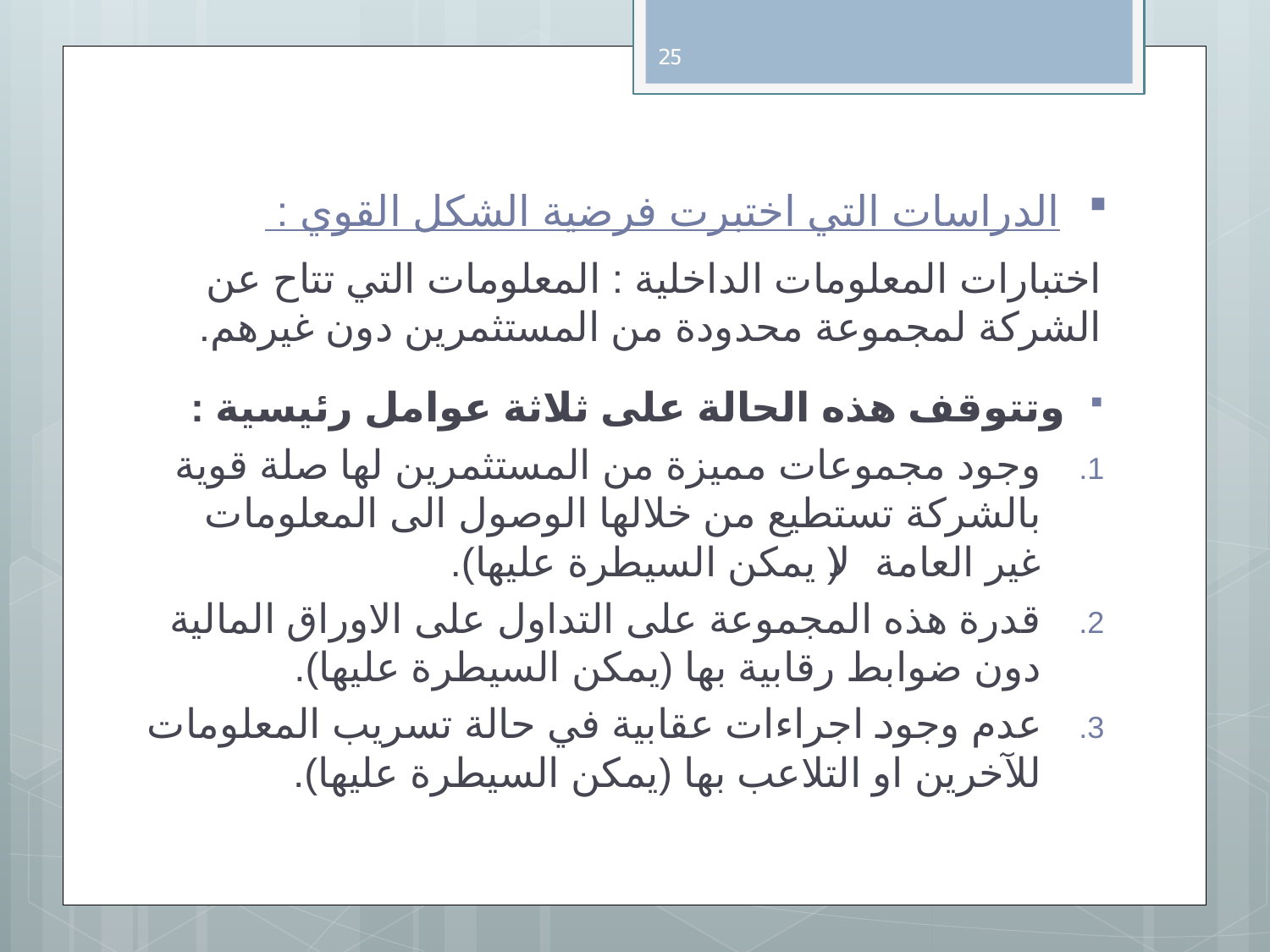

25
# الدراسات التي اختبرت فرضية الشكل القوي :
اختبارات المعلومات الداخلية : المعلومات التي تتاح عن الشركة لمجموعة محدودة من المستثمرين دون غيرهم.

وتتوقف هذه الحالة على ثلاثة عوامل رئيسية :
وجود مجموعات مميزة من المستثمرين لها صلة قوية بالشركة تستطيع من خلالها الوصول الى المعلومات غير العامة (لا يمكن السيطرة عليها).
قدرة هذه المجموعة على التداول على الاوراق المالية دون ضوابط رقابية بها (يمكن السيطرة عليها).
عدم وجود اجراءات عقابية في حالة تسريب المعلومات للآخرين او التلاعب بها (يمكن السيطرة عليها).